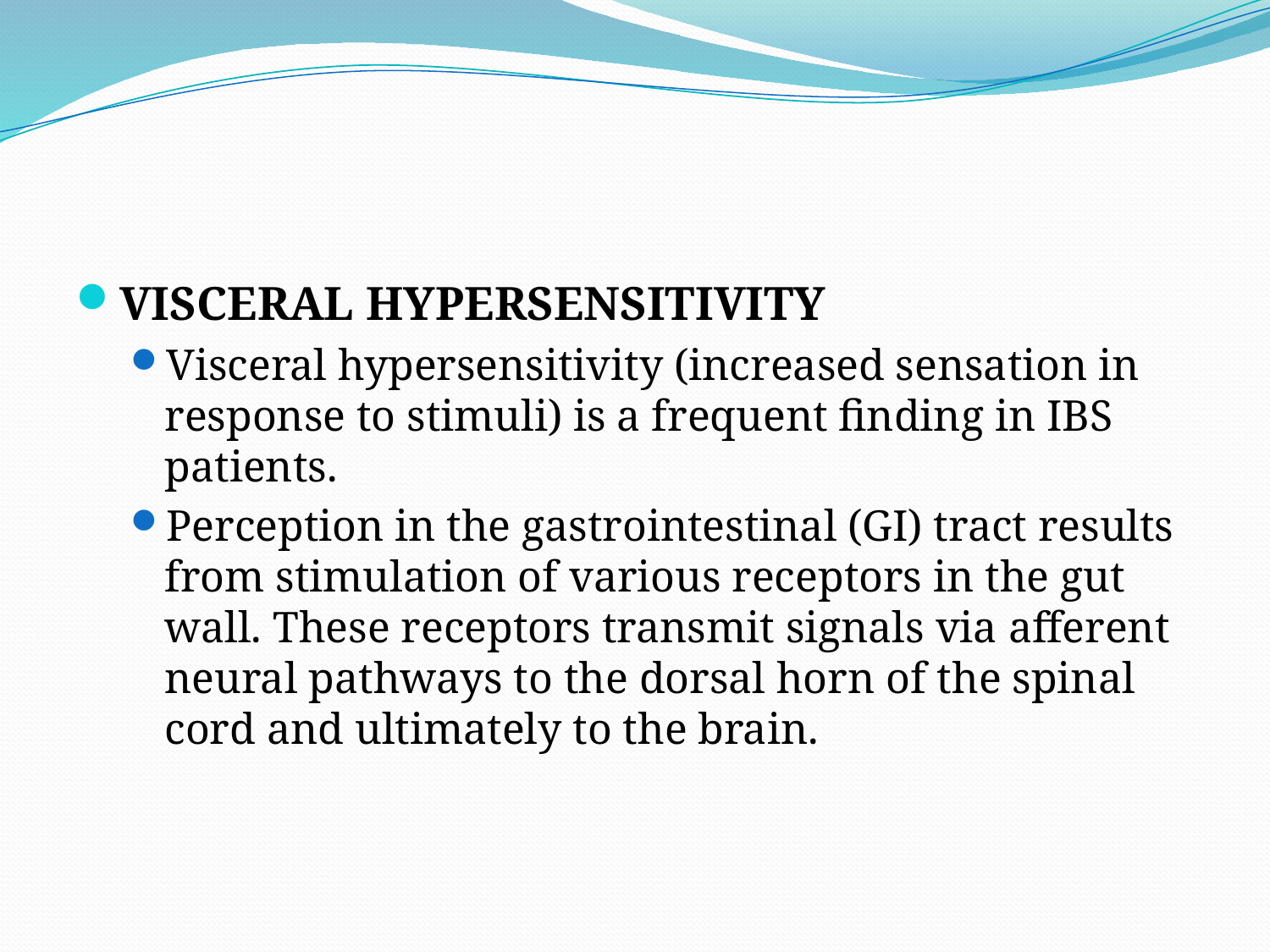

#
VISCERAL HYPERSENSITIVITY
Visceral hypersensitivity (increased sensation in response to stimuli) is a frequent finding in IBS patients.
Perception in the gastrointestinal (GI) tract results from stimulation of various receptors in the gut wall. These receptors transmit signals via afferent neural pathways to the dorsal horn of the spinal cord and ultimately to the brain.